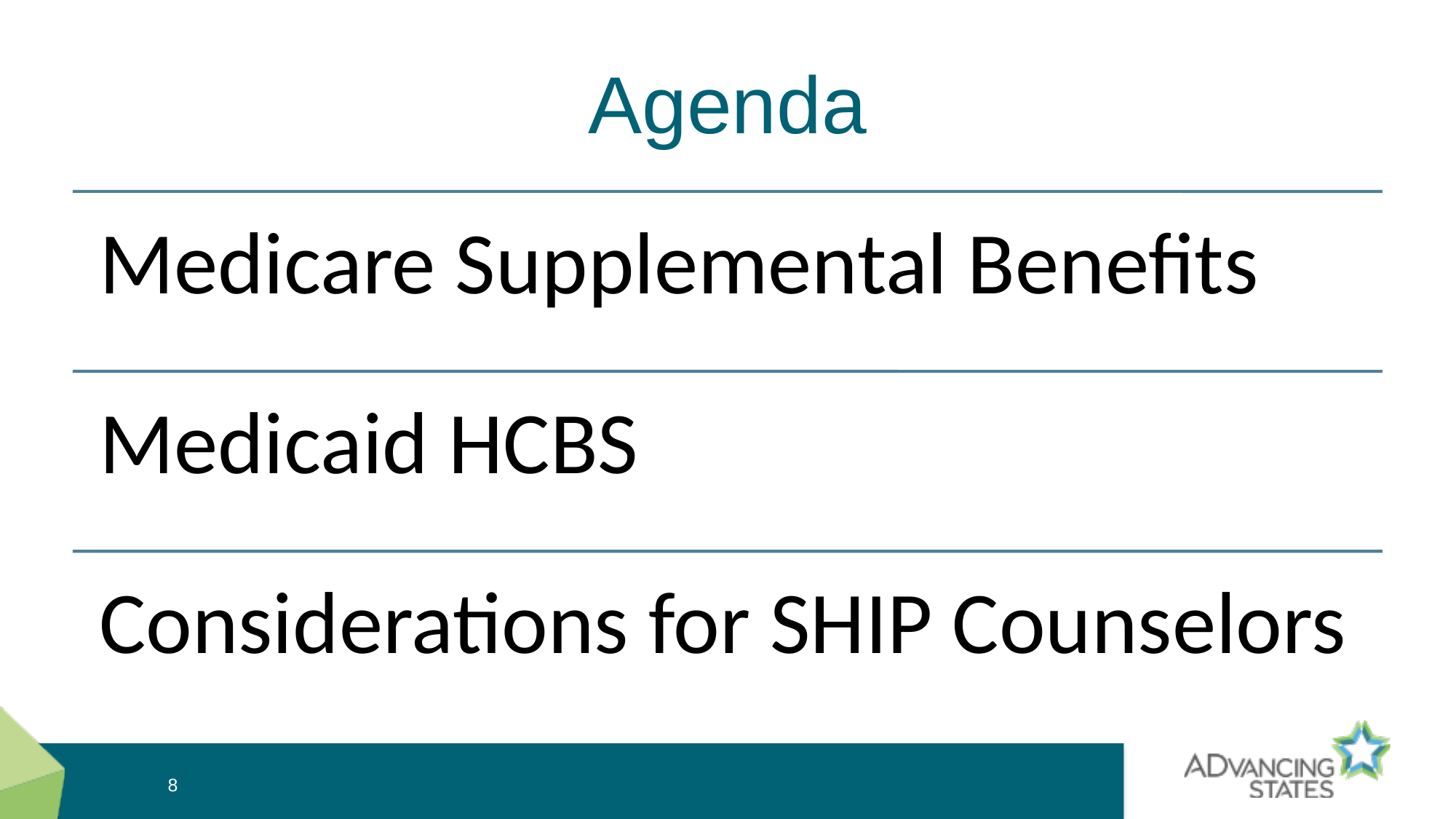

# Agenda
Medicare Supplemental Benefits
Medicaid HCBS
Considerations for SHIP Counselors
8